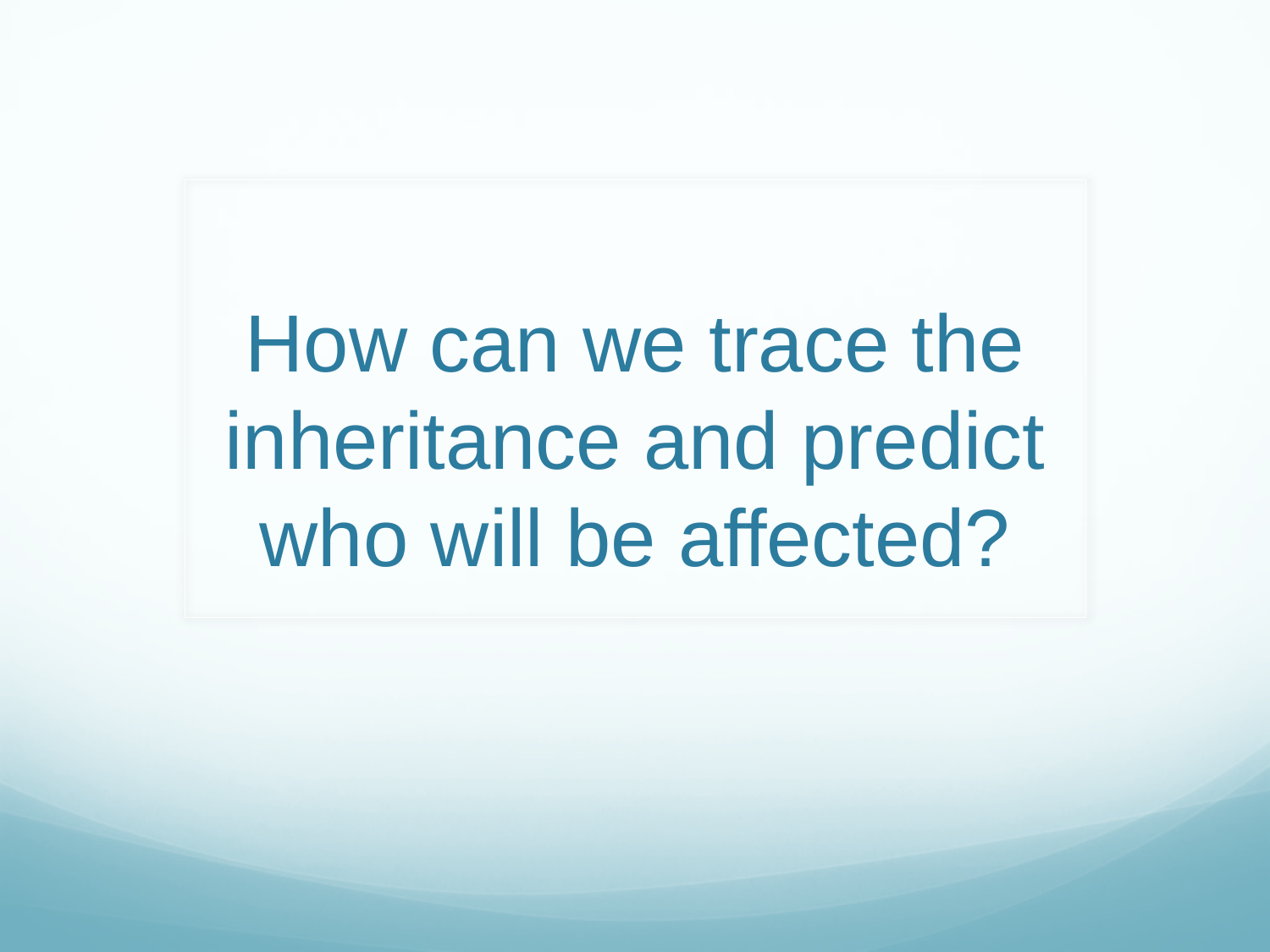

# How can we trace the inheritance and predict who will be affected?